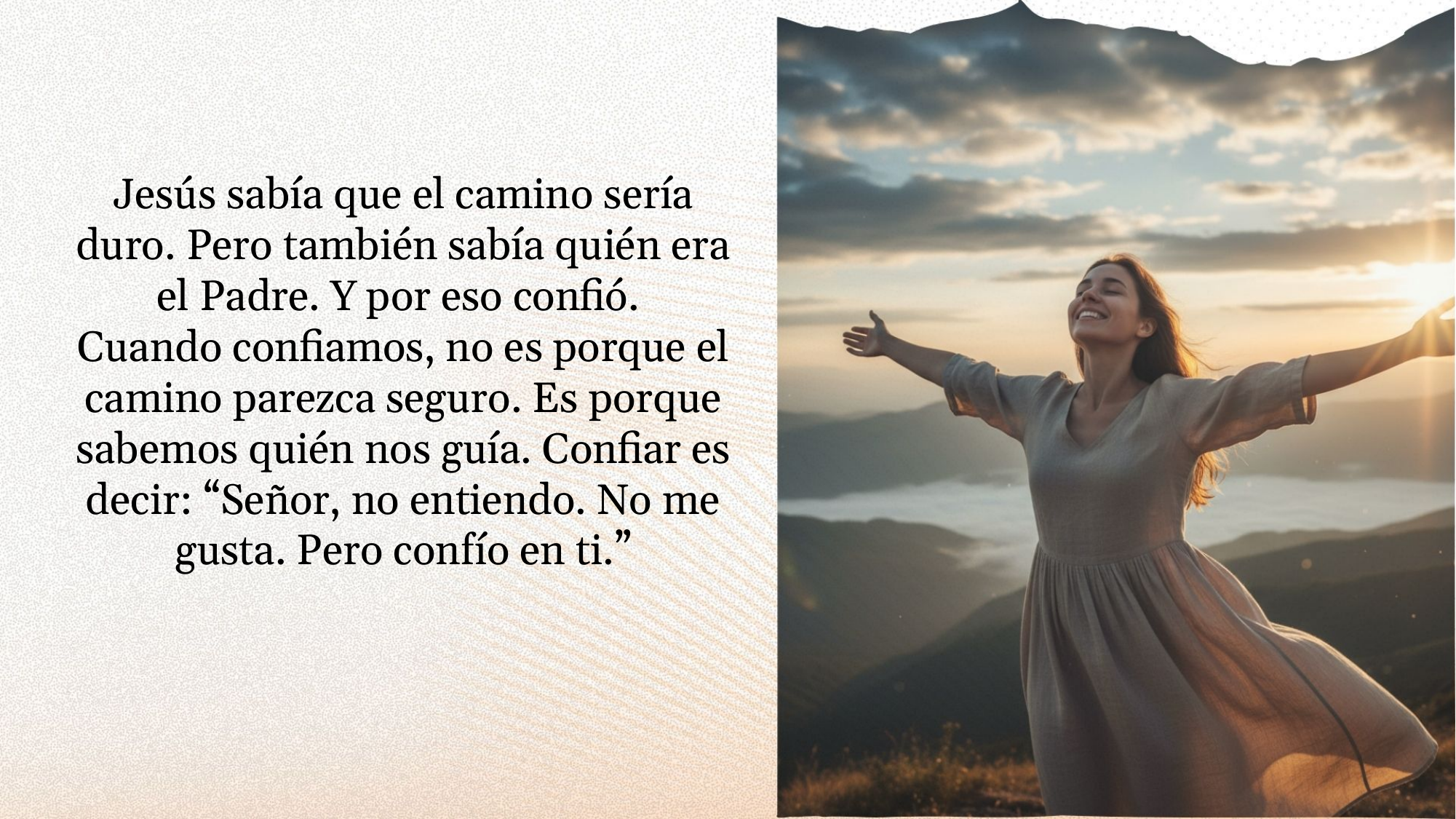

Jesús sabía que el camino sería duro. Pero también sabía quién era el Padre. Y por eso confió.
Cuando confiamos, no es porque el camino parezca seguro. Es porque sabemos quién nos guía. Confiar es decir: “Señor, no entiendo. No me gusta. Pero confío en ti.”